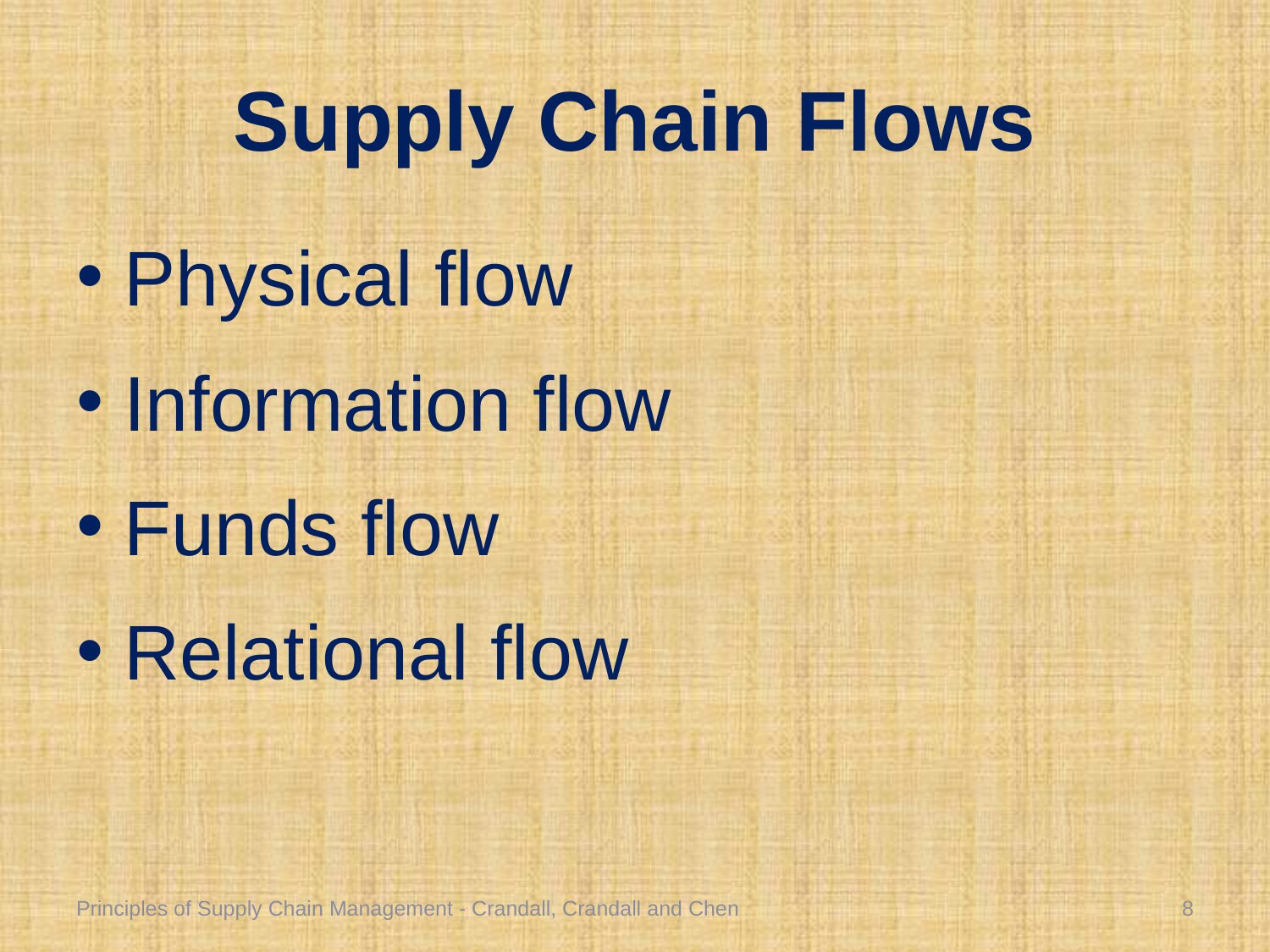

# Supply Chain Flows
Physical flow
Information flow
Funds flow
Relational flow
Principles of Supply Chain Management - Crandall, Crandall and Chen
8